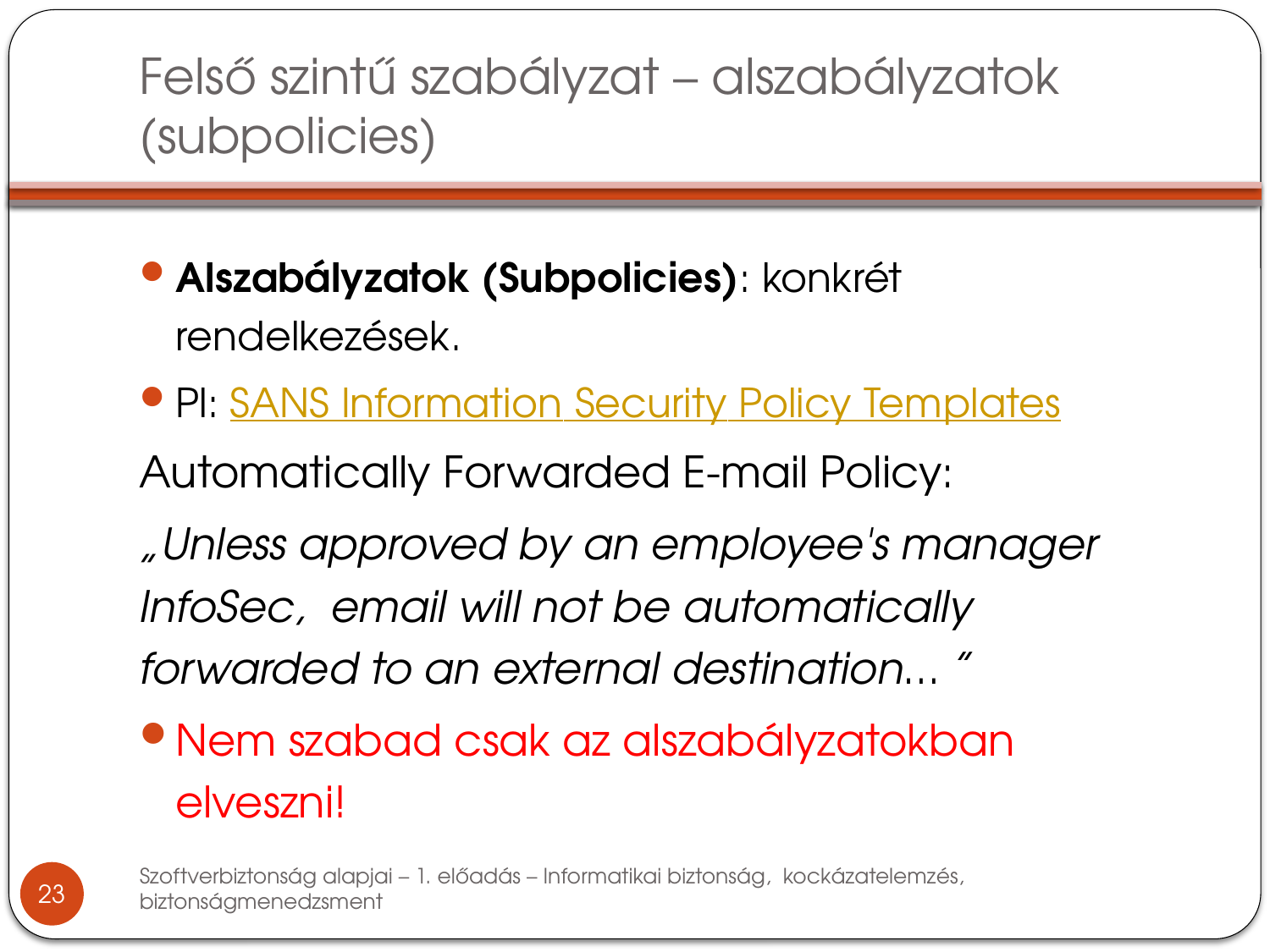

# Felső szintű szabályzat – alszabályzatok (subpolicies)
Alszabályzatok (Subpolicies): konkrét rendelkezések.
Pl: SANS Information Security Policy Templates
Automatically Forwarded E-mail Policy:
„Unless approved by an employee's manager InfoSec,  email will not be automatically forwarded to an external destination… ”
Nem szabad csak az alszabályzatokban elveszni!

Szoftverbiztonság alapjai – 1. előadás – Informatikai biztonság,  kockázatelemzés, biztonságmenedzsment
23